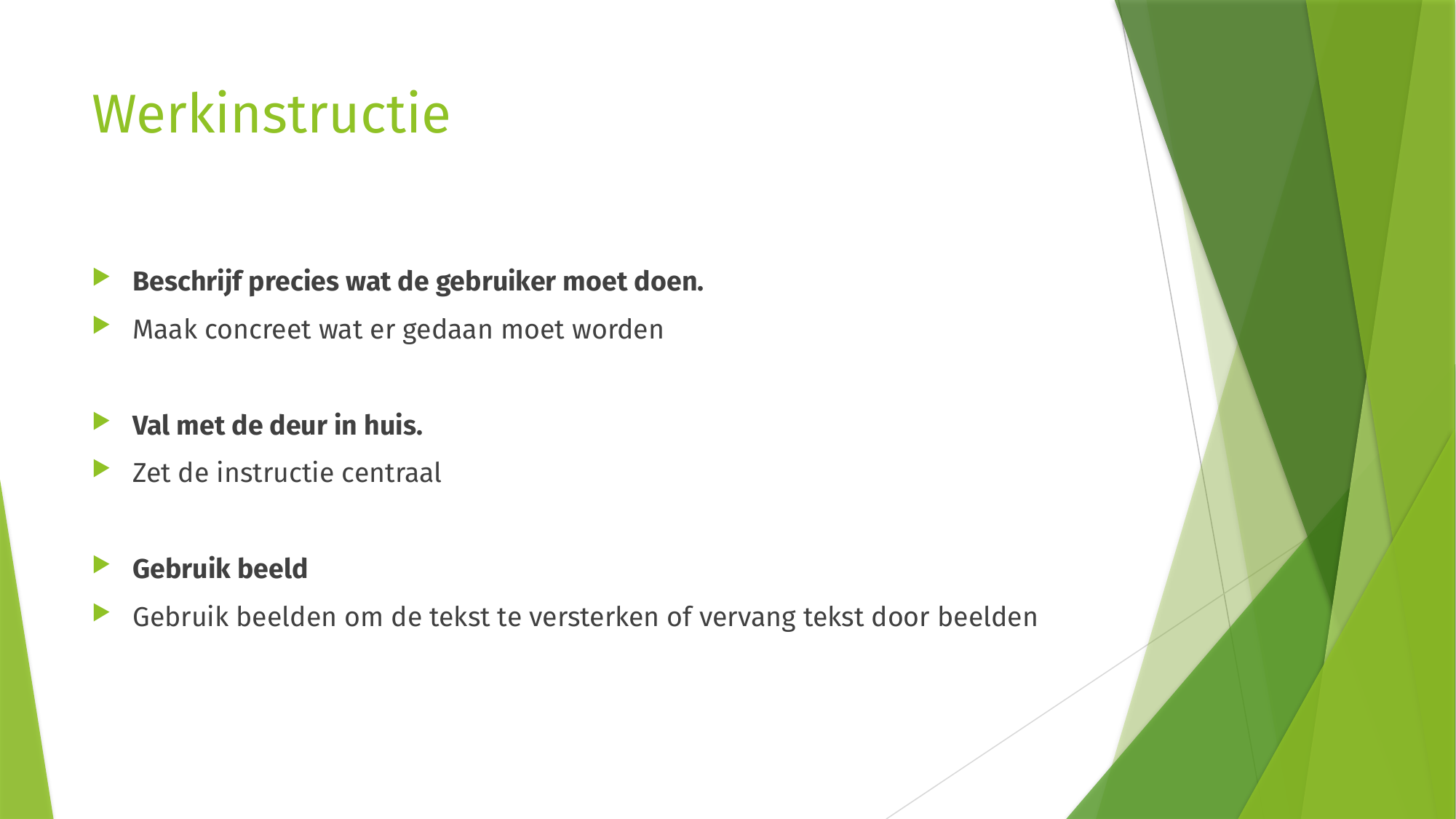

# Werkinstructie
Beschrijf precies wat de gebruiker moet doen.
Maak concreet wat er gedaan moet worden

Val met de deur in huis.
Zet de instructie centraal

Gebruik beeld
Gebruik beelden om de tekst te versterken of vervang tekst door beelden